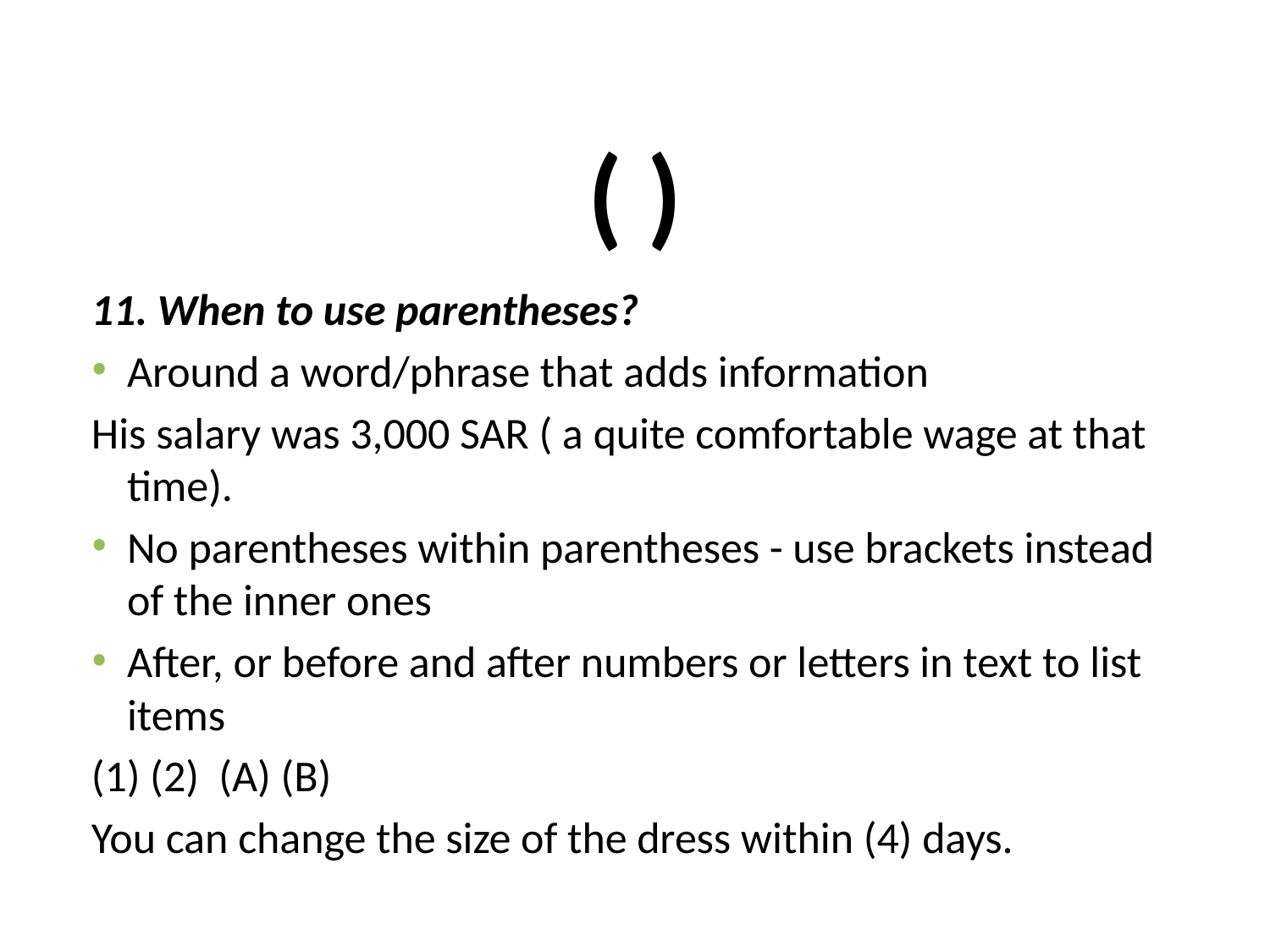

# ( )
11. When to use parentheses?
Around a word/phrase that adds information
His salary was 3,000 SAR ( a quite comfortable wage at that time).
No parentheses within parentheses - use brackets instead of the inner ones
After, or before and after numbers or letters in text to list items
(1) (2)  (A) (B)
You can change the size of the dress within (4) days.